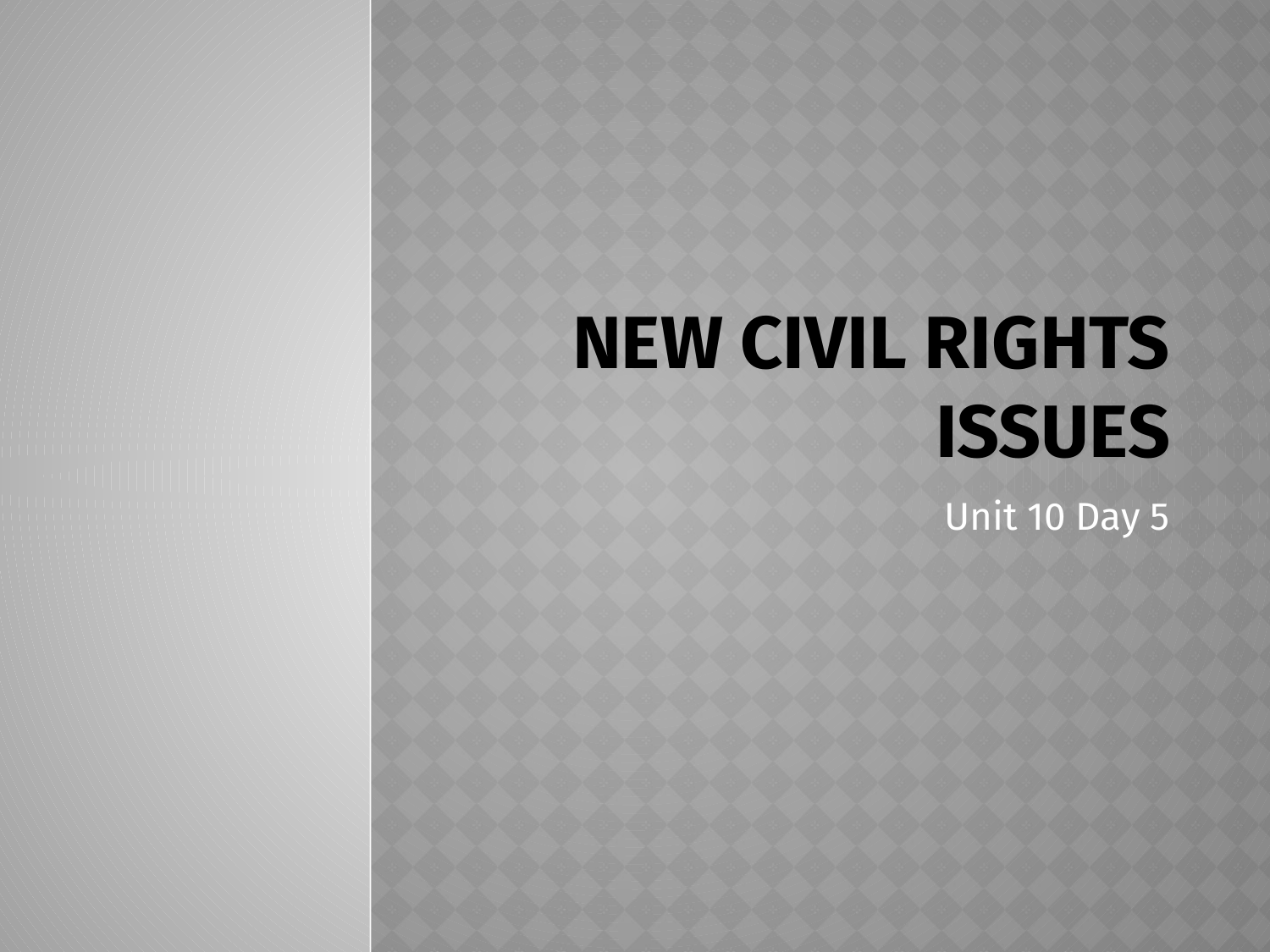

# New Civil rights Issues
Unit 10 Day 5